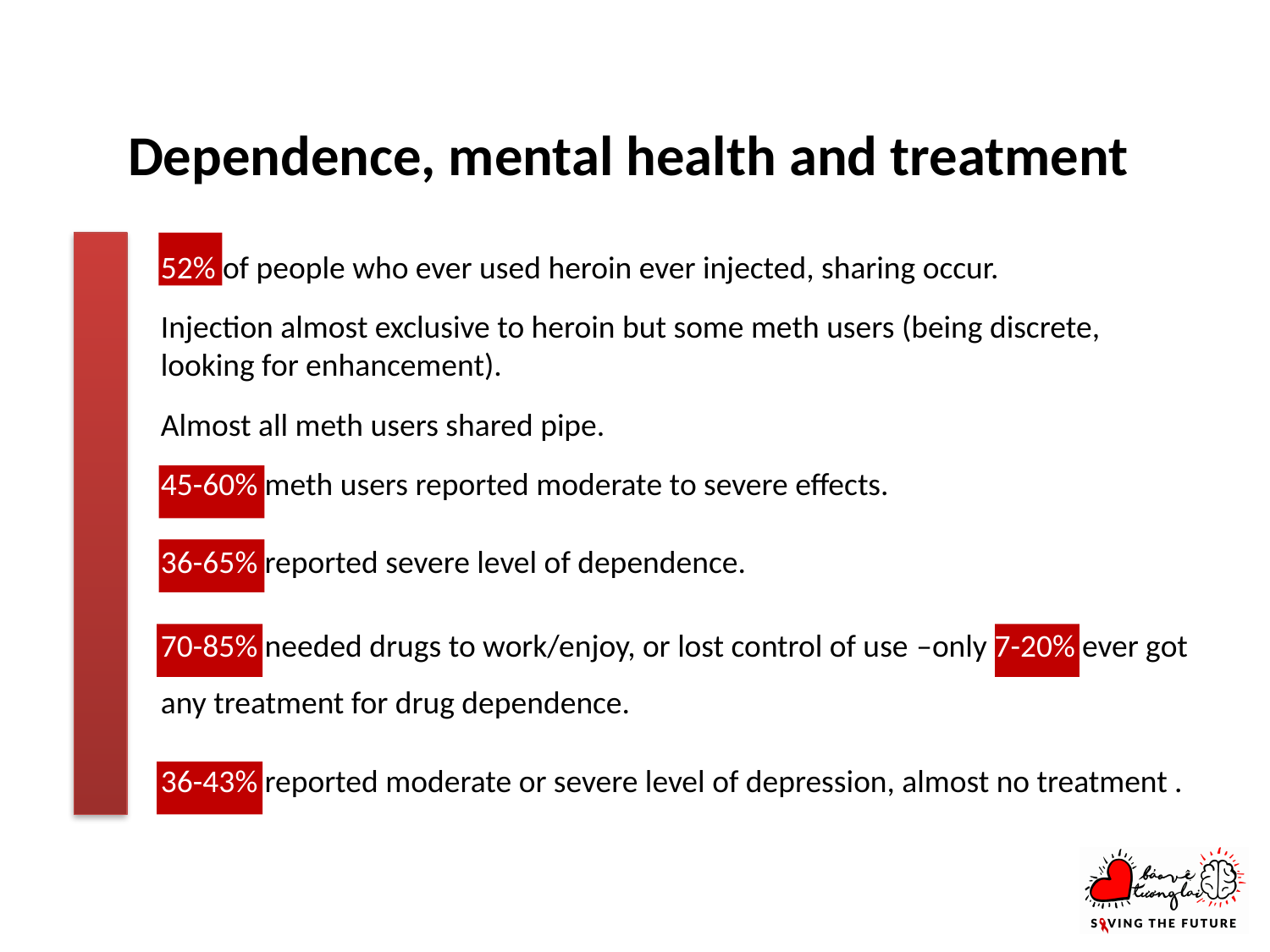

# Dependence, mental health and treatment
52% of people who ever used heroin ever injected, sharing occur.
Injection almost exclusive to heroin but some meth users (being discrete, looking for enhancement).
Almost all meth users shared pipe.
45-60% meth users reported moderate to severe effects.
36-65% reported severe level of dependence.
70-85% needed drugs to work/enjoy, or lost control of use –only 7-20% ever got any treatment for drug dependence.
36-43% reported moderate or severe level of depression, almost no treatment .

13